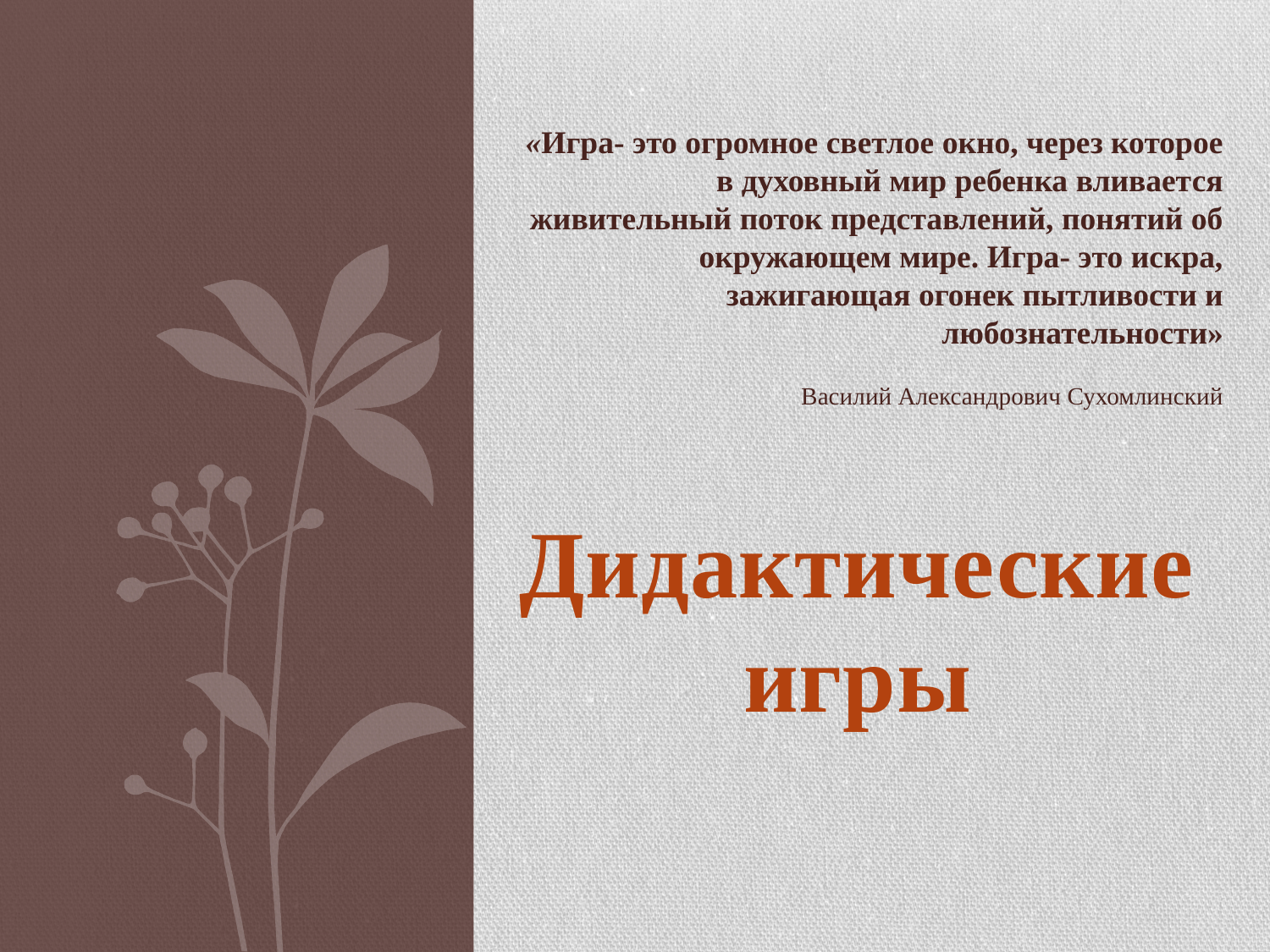

# «Игра- это огромное светлое окно, через которое в духовный мир ребенка вливается живительный поток представлений, понятий об окружающем мире. Игра- это искра, зажигающая огонек пытливости и любознательности» Василий Александрович Сухомлинский
Дидактические игры